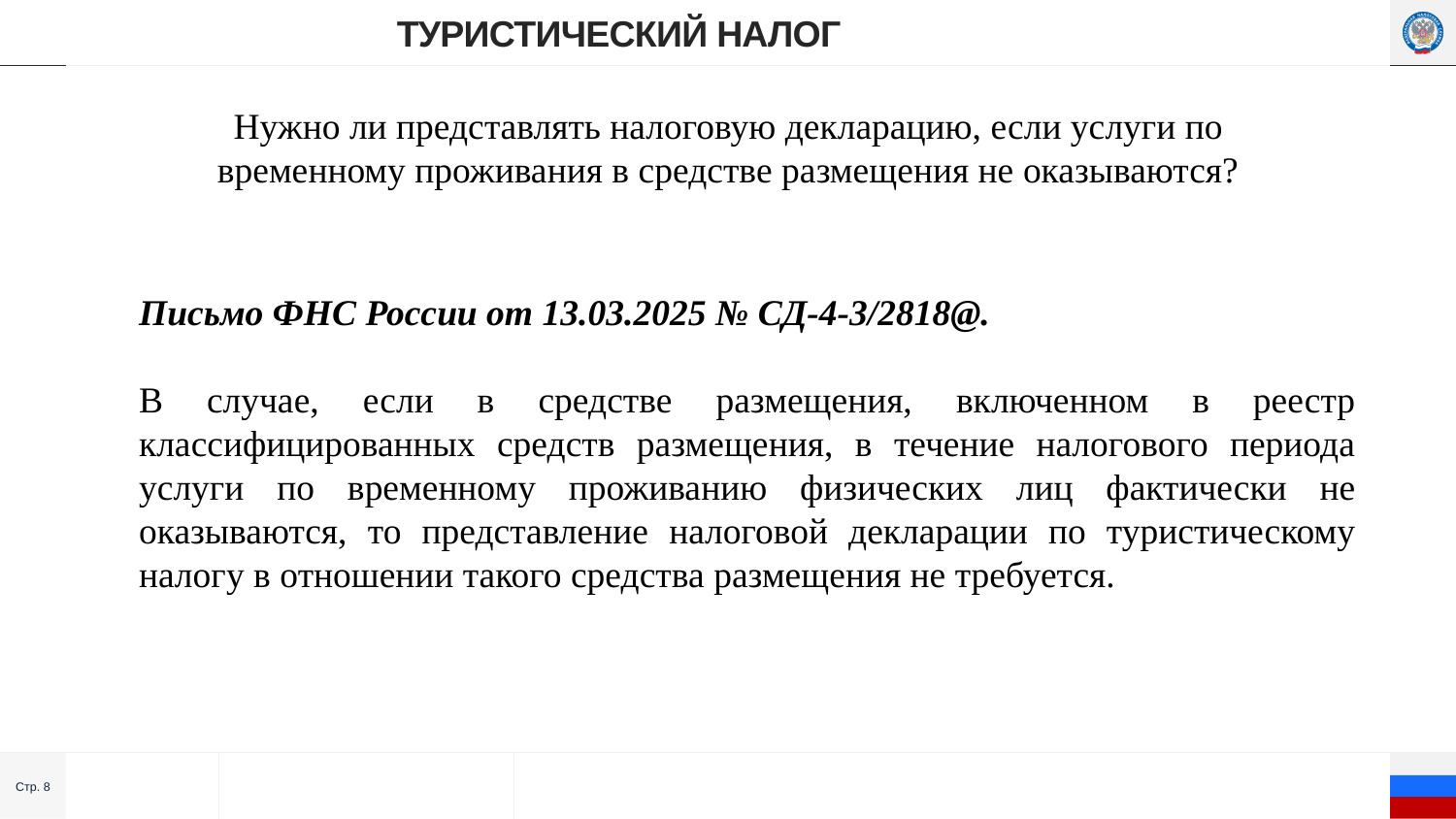

# Туристический налог
Нужно ли представлять налоговую декларацию, если услуги по временному проживания в средстве размещения не оказываются?
Письмо ФНС России от 13.03.2025 № СД-4-3/2818@.

В случае, если в средстве размещения, включенном в реестр классифицированных средств размещения, в течение налогового периода услуги по временному проживанию физических лиц фактически не оказываются, то представление налоговой декларации по туристическому налогу в отношении такого средства размещения не требуется.